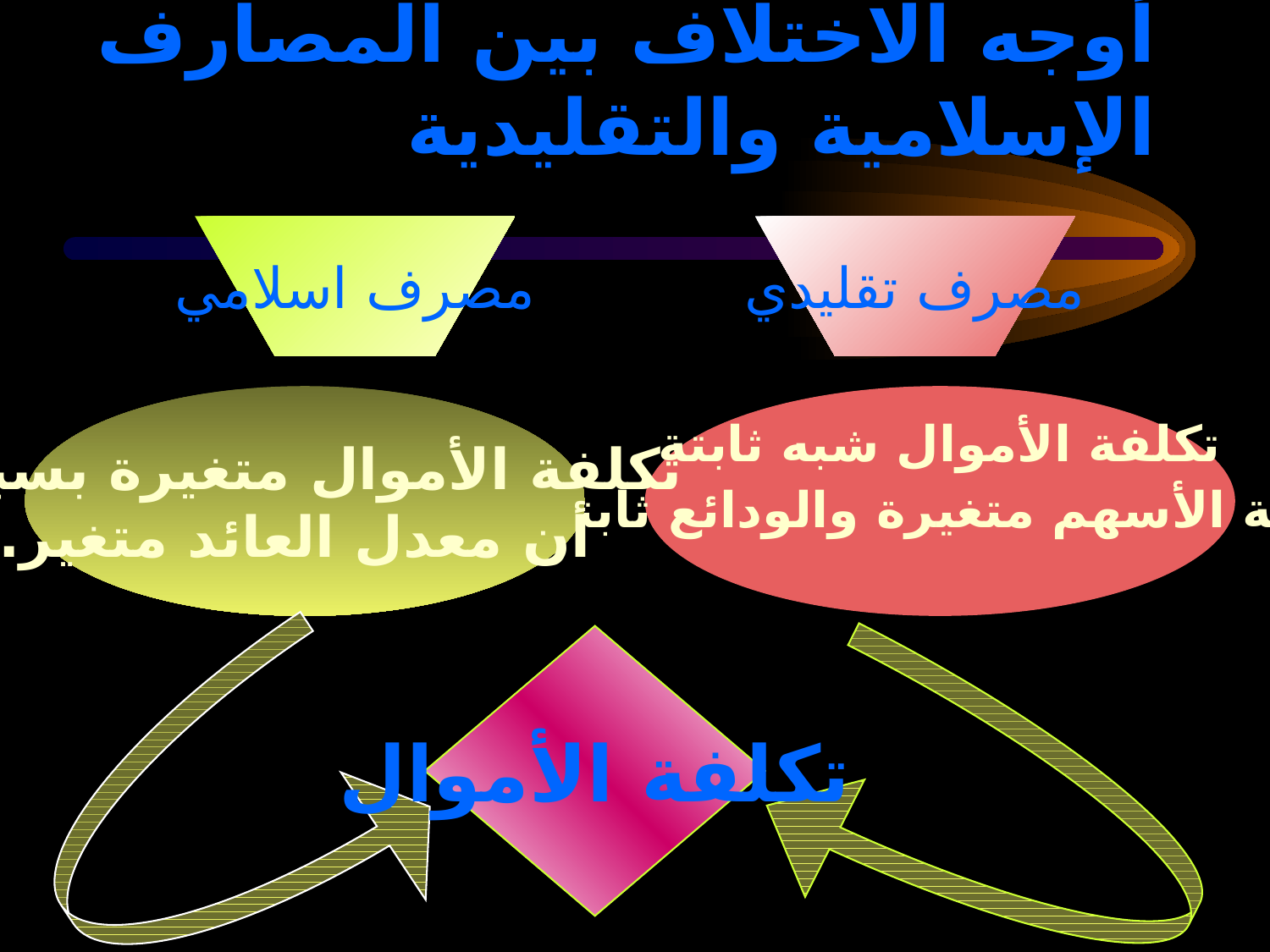

# أوجه الاختلاف بين المصارف الإسلامية والتقليدية
مصرف اسلامي
مصرف تقليدي
تكلفة الأموال متغيرة بسبب
 أن معدل العائد متغير.

تكلفة الأموال شبه ثابتة
(تكلفة الأسهم متغيرة والودائع ثابتة) .

تكلفة الأموال